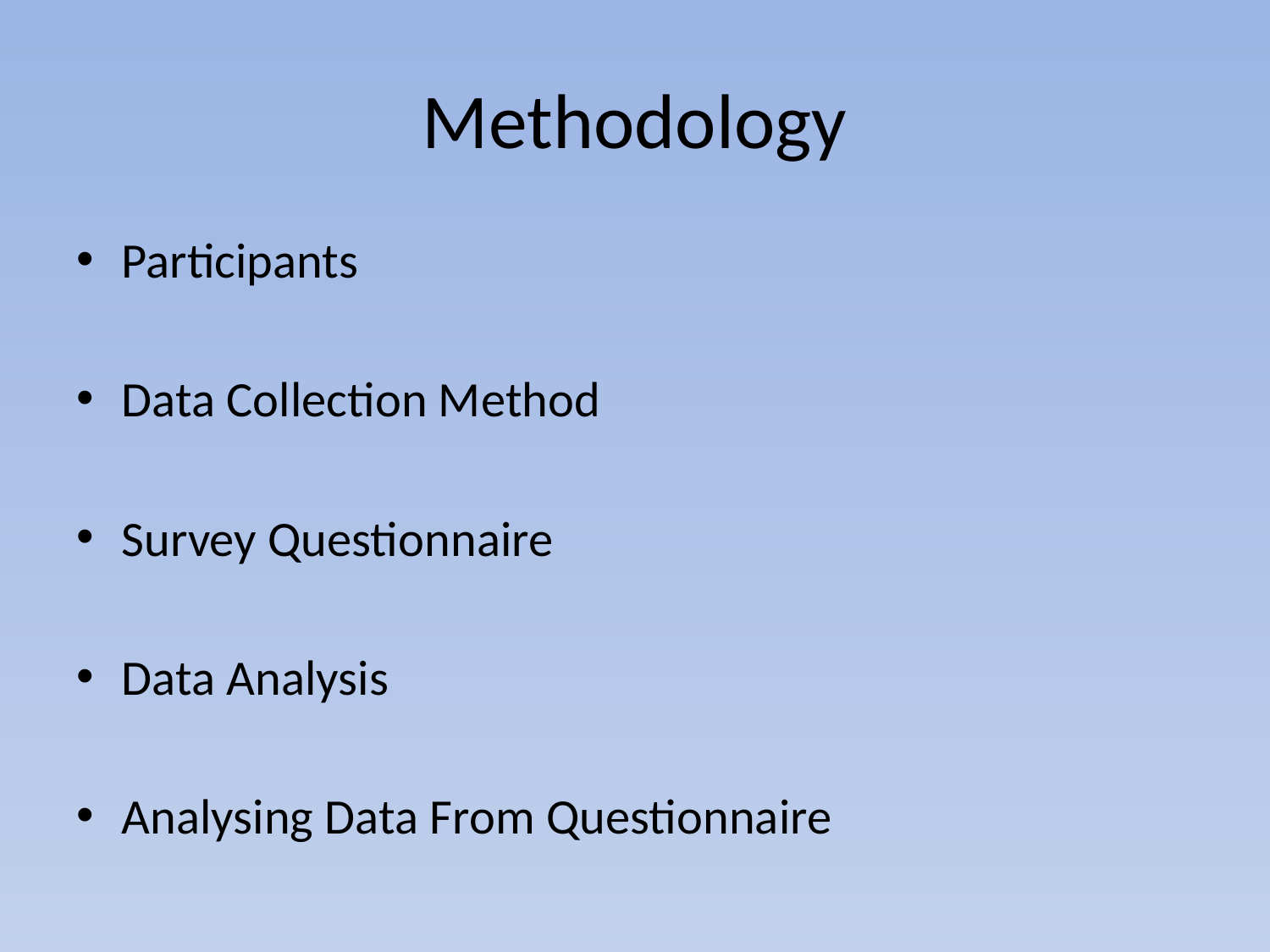

# Methodology
Participants

Data Collection Method

Survey Questionnaire

Data Analysis

Analysing Data From Questionnaire